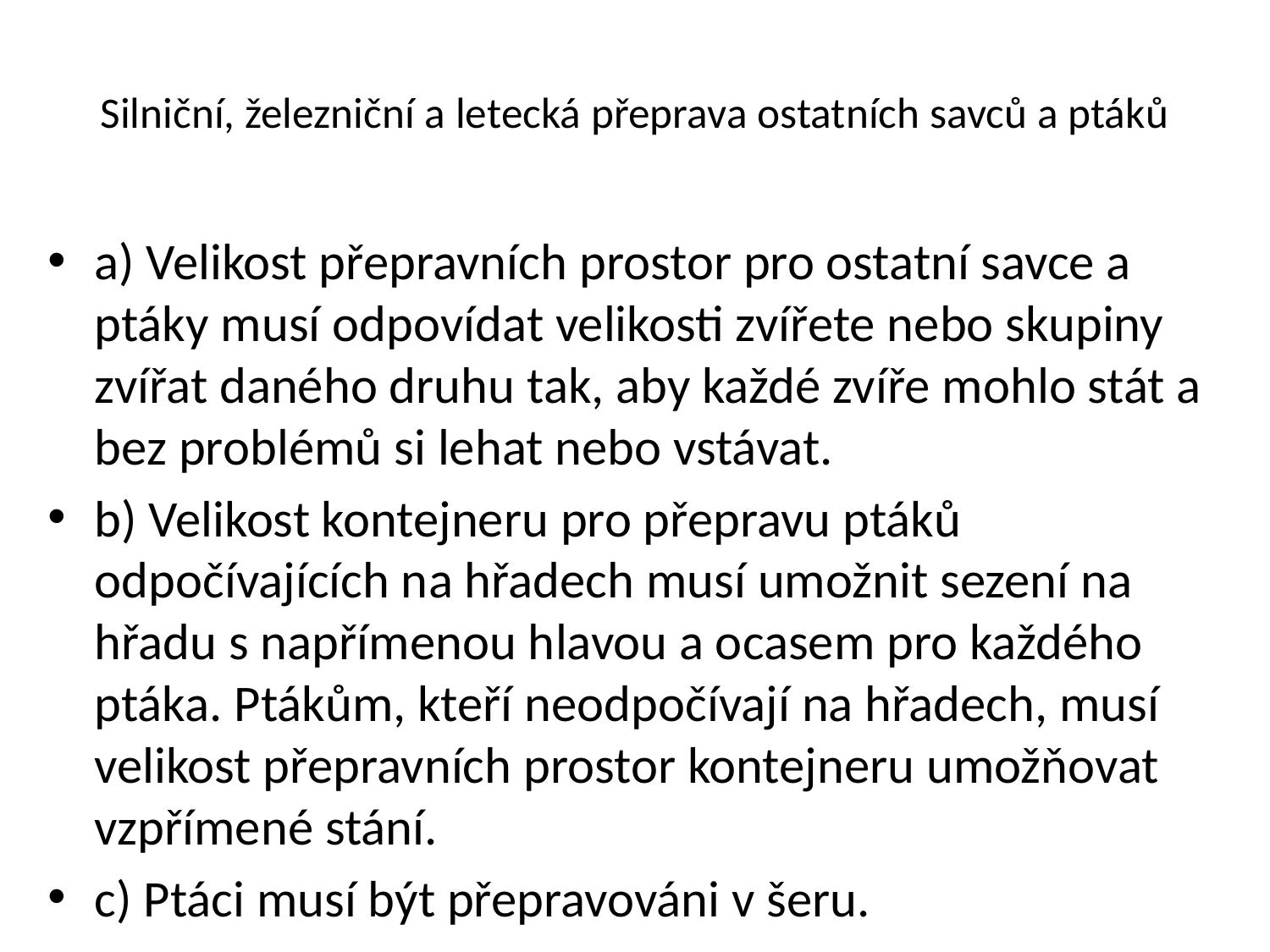

# Silniční, železniční a letecká přeprava ostatních savců a ptáků
a) Velikost přepravních prostor pro ostatní savce a ptáky musí odpovídat velikosti zvířete nebo skupiny zvířat daného druhu tak, aby každé zvíře mohlo stát a bez problémů si lehat nebo vstávat.
b) Velikost kontejneru pro přepravu ptáků odpočívajících na hřadech musí umožnit sezení na hřadu s napřímenou hlavou a ocasem pro každého ptáka. Ptákům, kteří neodpočívají na hřadech, musí velikost přepravních prostor kontejneru umožňovat vzpřímené stání.
c) Ptáci musí být přepravováni v šeru.